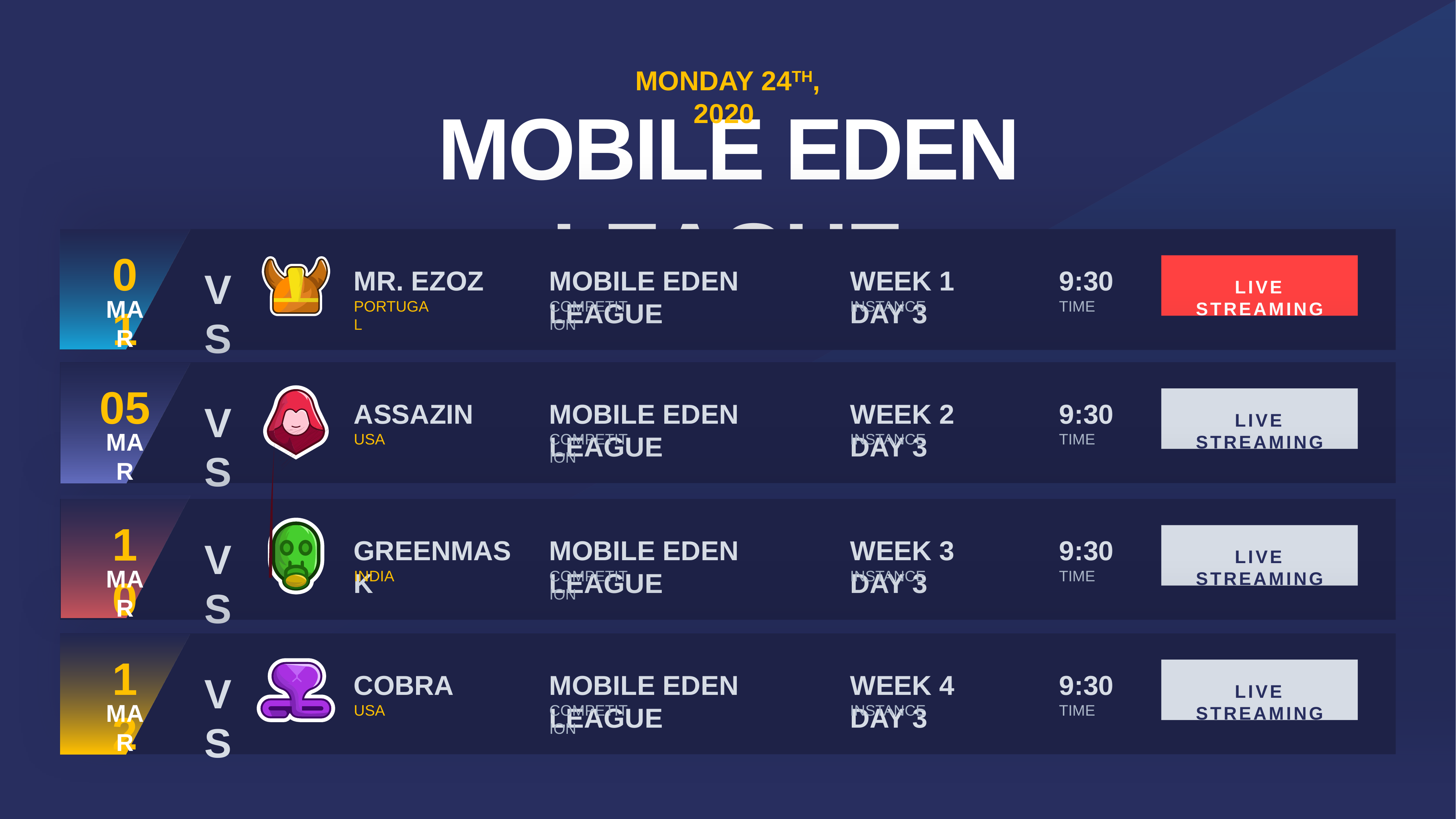

MONDAY 24TH, 2020
MOBILE EDEN LEAGUE

01

VS
MR. EZOZ
MOBILE EDEN LEAGUE
WEEK 1 DAY 3
9:30
LIVE STREAMING
MAR
PORTUGAL
COMPETITION
INSTANCE
TIME

05

VS
ASSAZIN
MOBILE EDEN LEAGUE
WEEK 2 DAY 3
9:30
LIVE STREAMING
MAR
USA
COMPETITION
INSTANCE
TIME

10

VS
GREENMASK
MOBILE EDEN LEAGUE
WEEK 3 DAY 3
9:30
LIVE STREAMING
MAR
INDIA
COMPETITION
INSTANCE
TIME

12

VS
COBRA
MOBILE EDEN LEAGUE
WEEK 4 DAY 3
9:30
LIVE STREAMING
MAR
USA
COMPETITION
INSTANCE
TIME